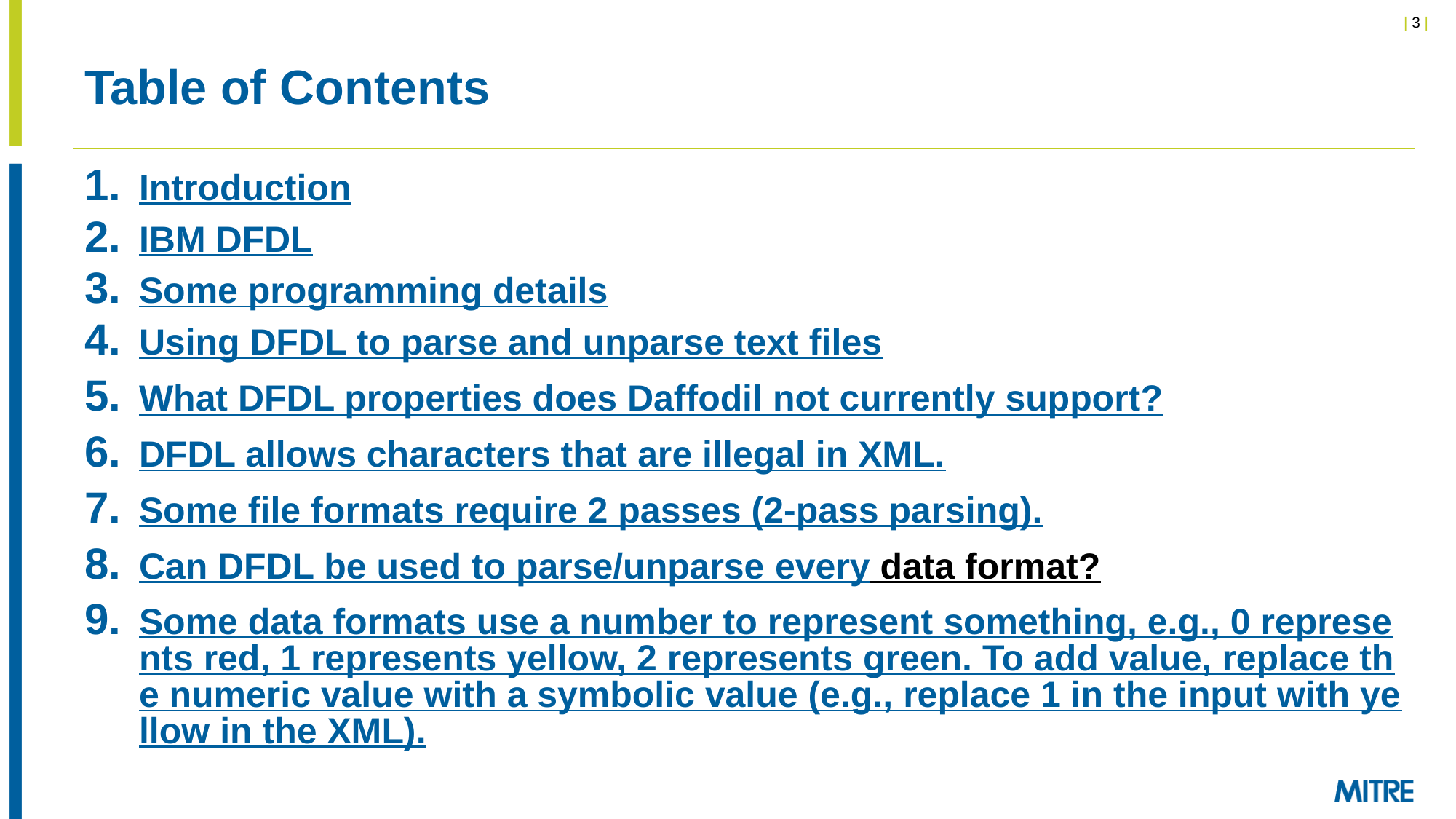

# Table of Contents
Introduction
IBM DFDL
Some programming details
Using DFDL to parse and unparse text files
What DFDL properties does Daffodil not currently support?
DFDL allows characters that are illegal in XML.
Some file formats require 2 passes (2-pass parsing).
Can DFDL be used to parse/unparse every data format?
Some data formats use a number to represent something, e.g., 0 represents red, 1 represents yellow, 2 represents green. To add value, replace the numeric value with a symbolic value (e.g., replace 1 in the input with yellow in the XML).